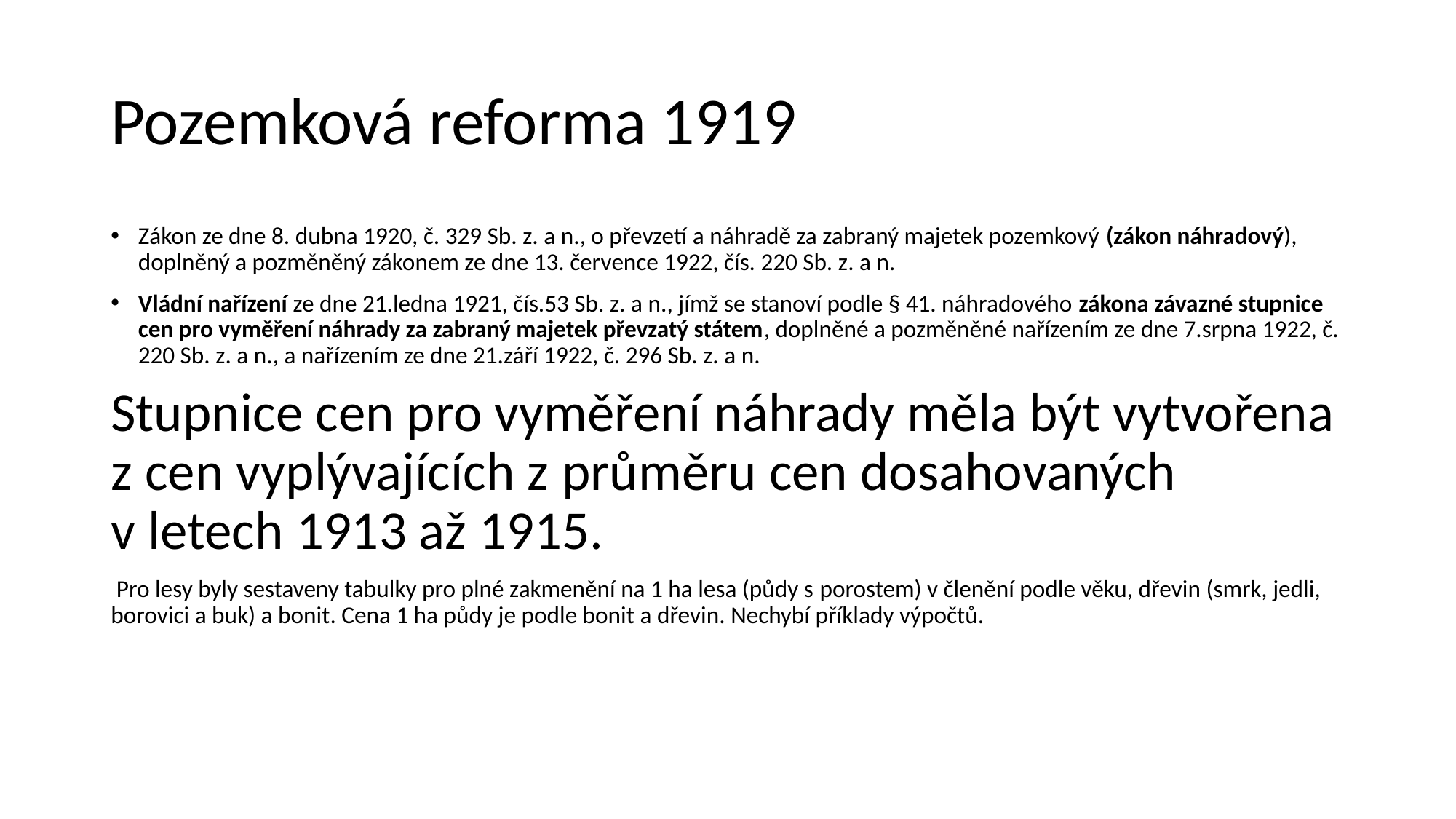

# Pozemková reforma 1919
Zákon ze dne 8. dubna 1920, č. 329 Sb. z. a n., o převzetí a náhradě za zabraný majetek pozemkový (zákon náhradový), doplněný a pozměněný zákonem ze dne 13. července 1922, čís. 220 Sb. z. a n.
Vládní nařízení ze dne 21.ledna 1921, čís.53 Sb. z. a n., jímž se stanoví podle § 41. náhradového zákona závazné stupnice cen pro vyměření náhrady za zabraný majetek převzatý státem, doplněné a pozměněné nařízením ze dne 7.srpna 1922, č. 220 Sb. z. a n., a nařízením ze dne 21.září 1922, č. 296 Sb. z. a n.
Stupnice cen pro vyměření náhrady měla být vytvořena z cen vyplývajících z průměru cen dosahovaných v letech 1913 až 1915.
 Pro lesy byly sestaveny tabulky pro plné zakmenění na 1 ha lesa (půdy s porostem) v členění podle věku, dřevin (smrk, jedli, borovici a buk) a bonit. Cena 1 ha půdy je podle bonit a dřevin. Nechybí příklady výpočtů.